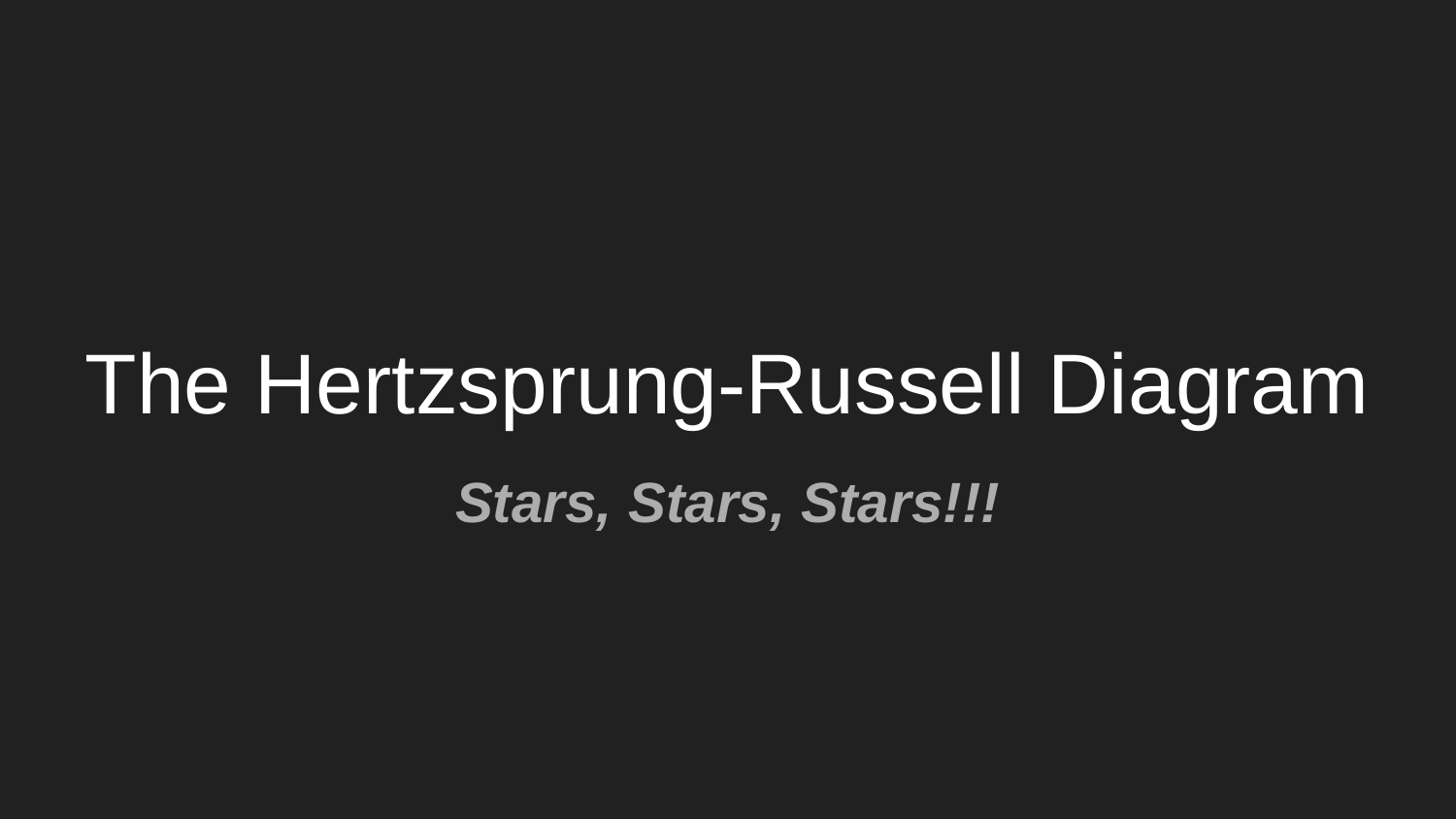

# The Hertzsprung-Russell Diagram
Stars, Stars, Stars!!!